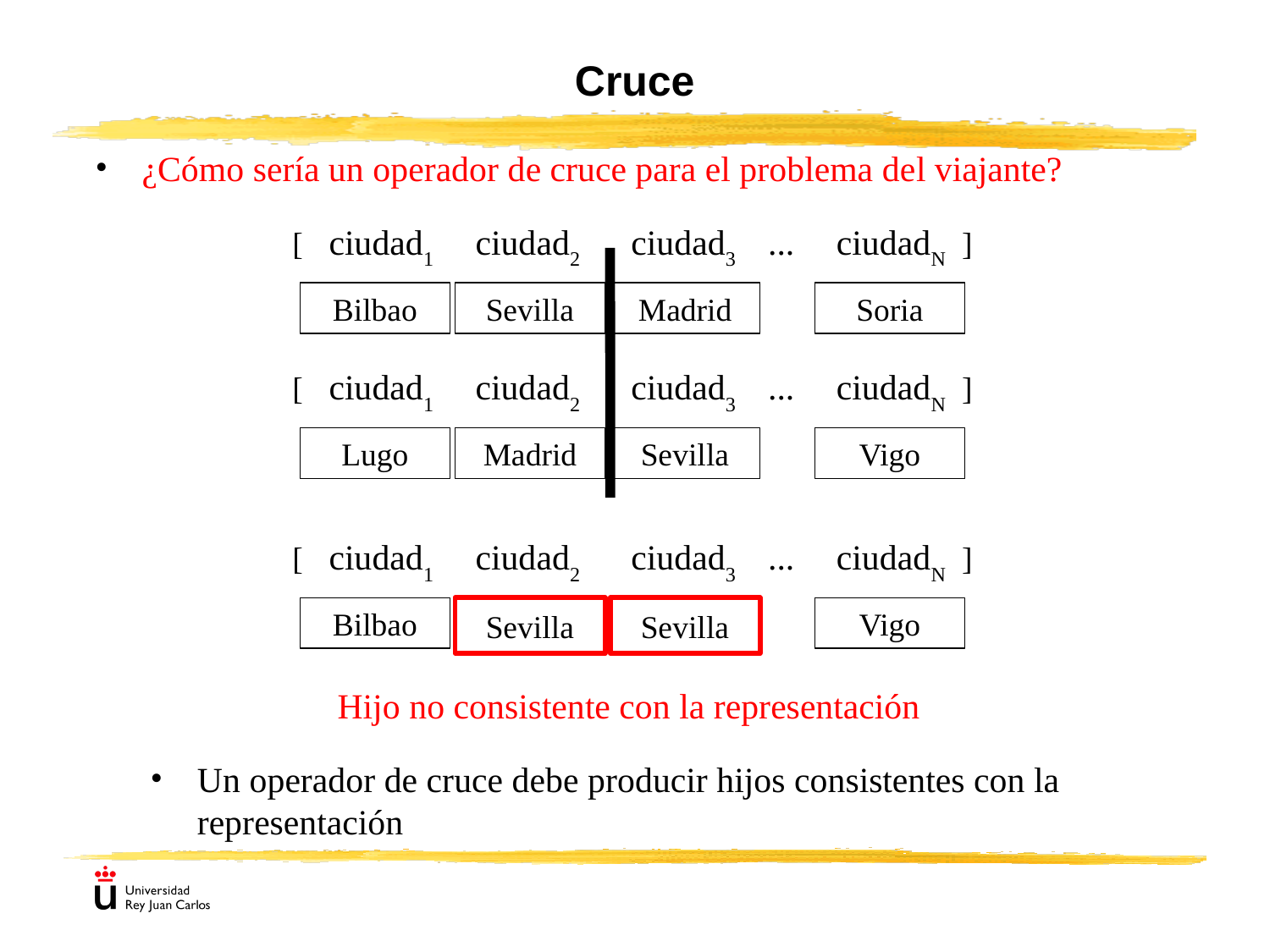

# Cruce
¿Cómo sería un operador de cruce para el problema del viajante?
[   ciudad1     ciudad2      ciudad3    ...     ciudadN  ]
Bilbao
Sevilla
Madrid
Soria

[   ciudad1     ciudad2      ciudad3    ...     ciudadN  ]
Lugo
Madrid
Sevilla
Vigo
[   ciudad1     ciudad2      ciudad3    ...     ciudadN  ]
Bilbao
Sevilla
Sevilla
Vigo
Hijo no consistente con la representación
Un operador de cruce debe producir hijos consistentes con la representación